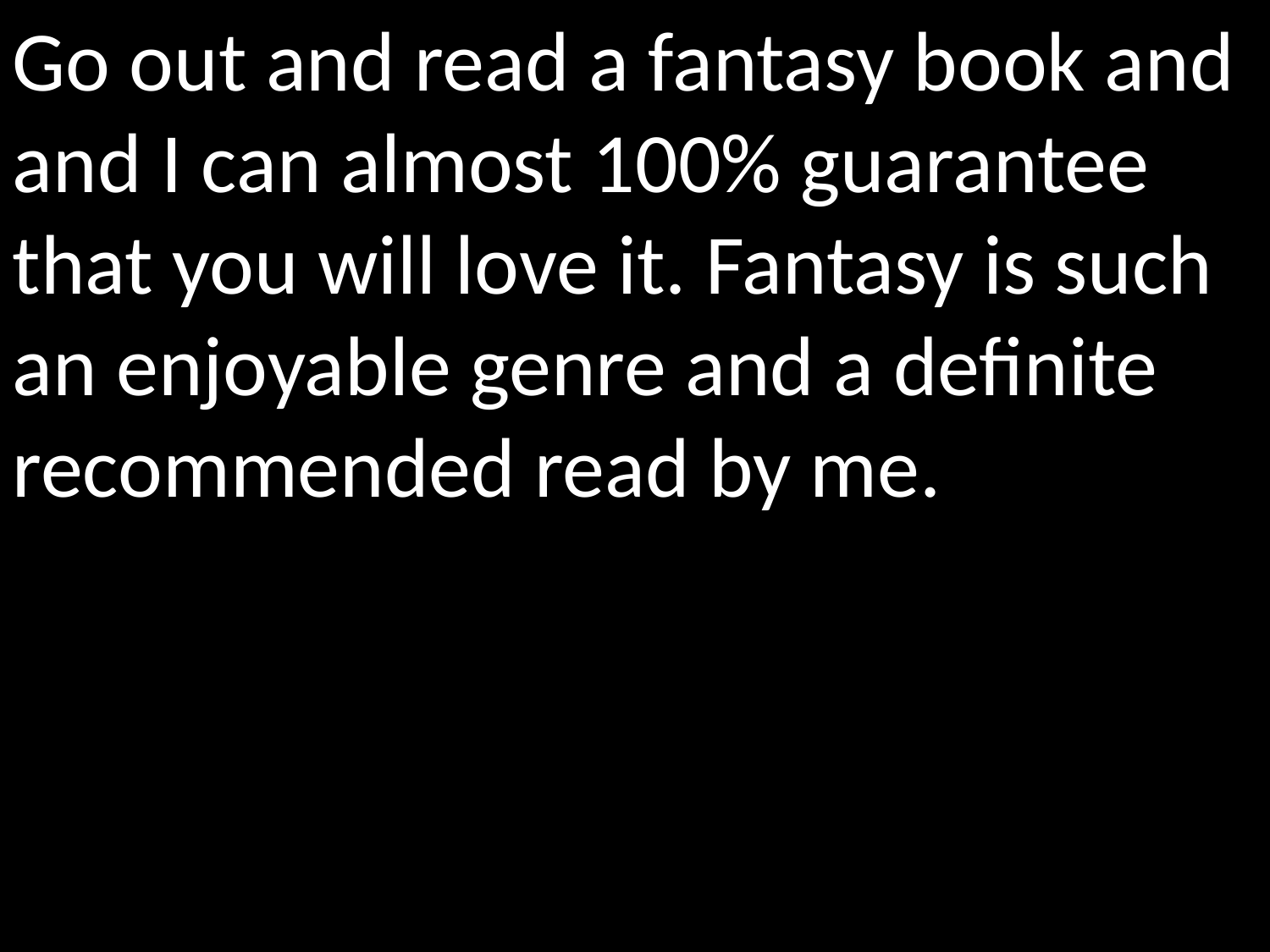

Go out and read a fantasy book and and I can almost 100% guarantee that you will love it. Fantasy is such an enjoyable genre and a definite recommended read by me.